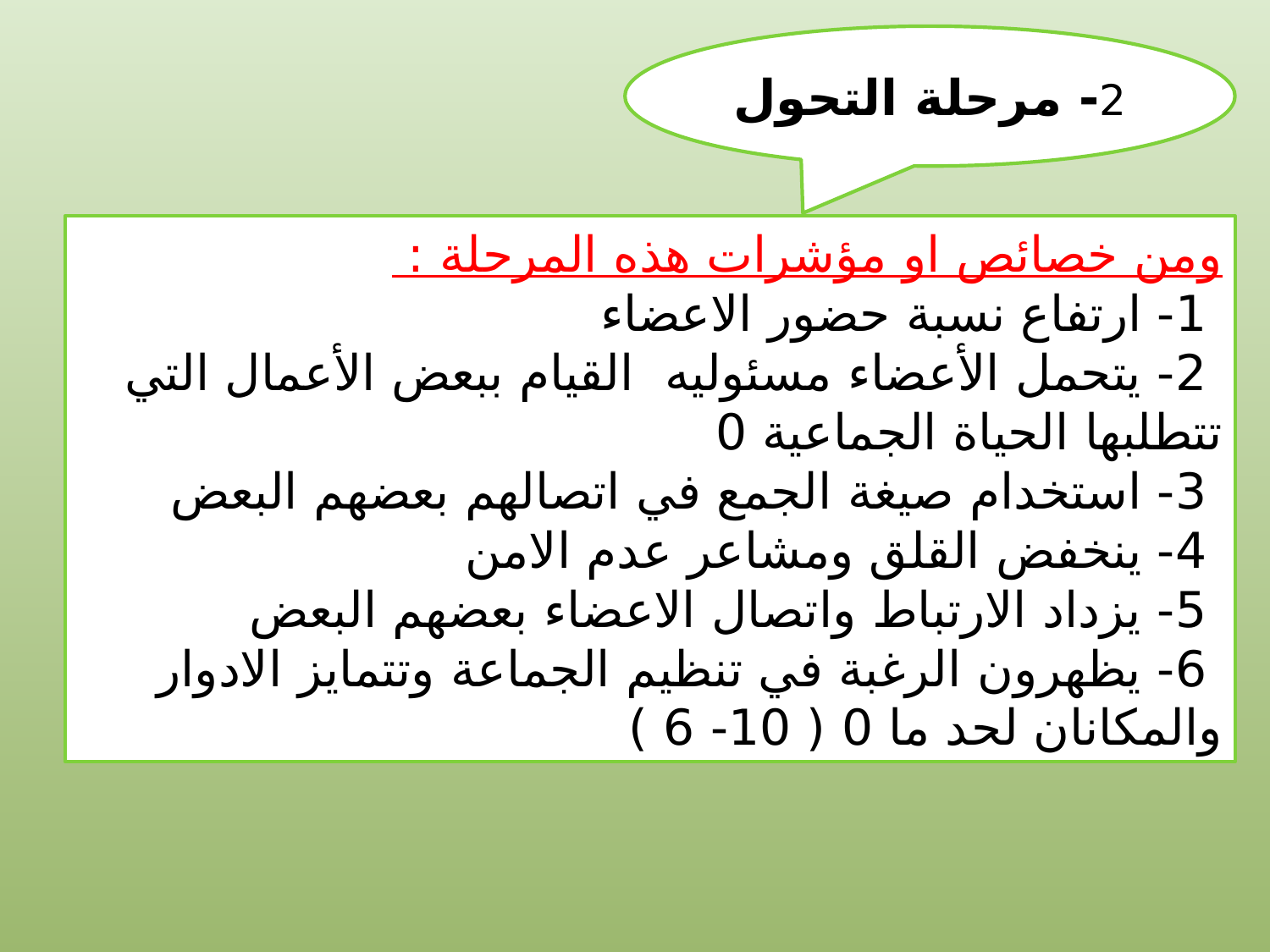

2- مرحلة التحول
ومن خصائص او مؤشرات هذه المرحلة :
 1- ارتفاع نسبة حضور الاعضاء
 2- يتحمل الأعضاء مسئوليه  القيام ببعض الأعمال التي تتطلبها الحياة الجماعية 0
 3- استخدام صيغة الجمع في اتصالهم بعضهم البعض
 4- ينخفض القلق ومشاعر عدم الامن
 5- يزداد الارتباط واتصال الاعضاء بعضهم البعض
 6- يظهرون الرغبة في تنظيم الجماعة وتتمايز الادوار والمكانان لحد ما 0 ( 10- 6 )